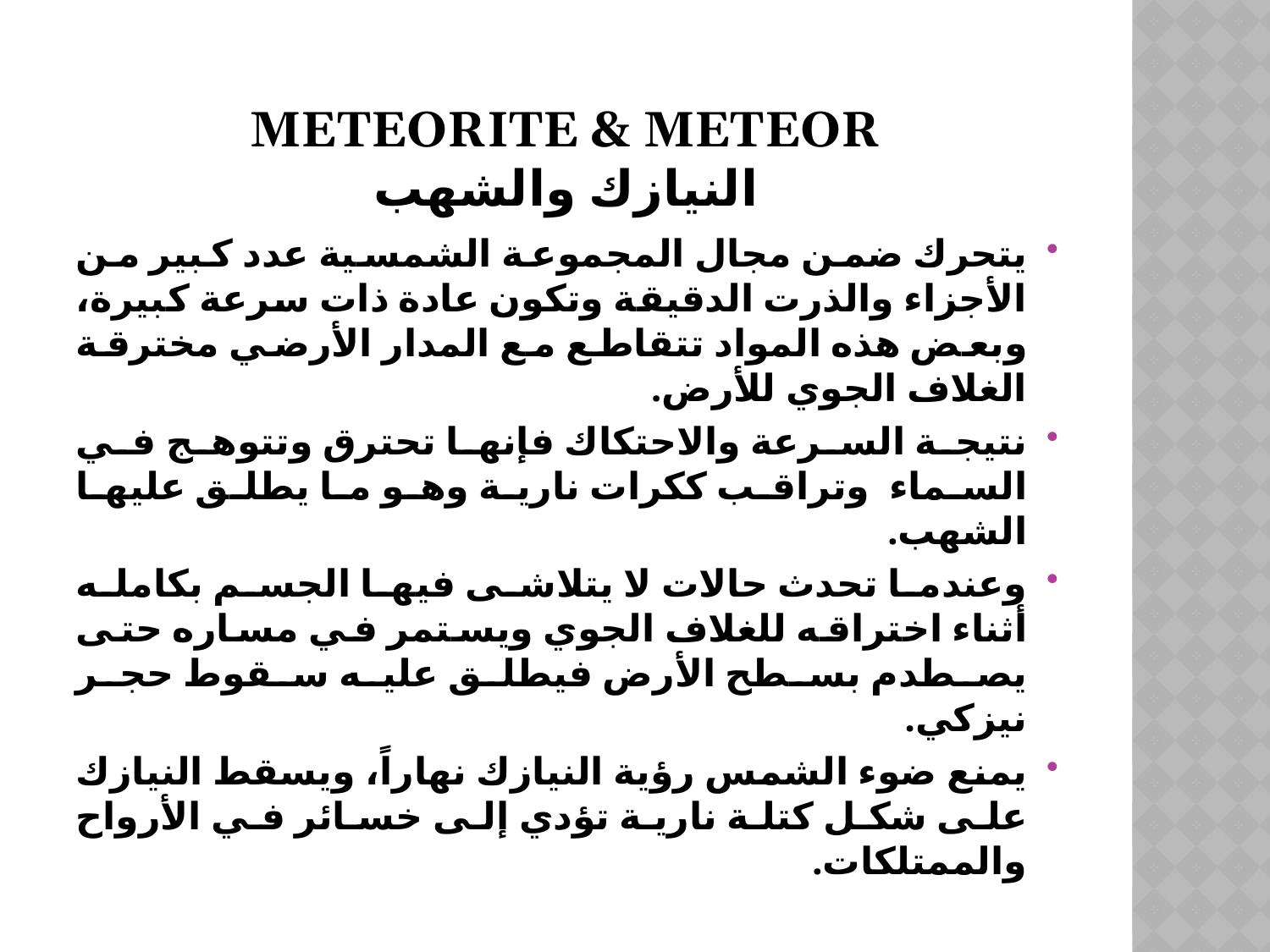

# METEORITE & METEOR النيازك والشهب
يتحرك ضمن مجال المجموعة الشمسية عدد كبير من الأجزاء والذرت الدقيقة وتكون عادة ذات سرعة كبيرة، وبعض هذه المواد تتقاطع مع المدار الأرضي مخترقة الغلاف الجوي للأرض.
نتيجة السرعة والاحتكاك فإنها تحترق وتتوهج في السماء  وتراقب ككرات نارية وهو ما يطلق عليها الشهب.
وعندما تحدث حالات لا يتلاشى فيها الجسم بكامله أثناء اختراقه للغلاف الجوي ويستمر في مساره حتى يصطدم بسطح الأرض فيطلق عليه سقوط حجر نيزكي.
يمنع ضوء الشمس رؤية النيازك نهاراً، ويسقط النيازك على شكل كتلة نارية تؤدي إلى خسائر في الأرواح والممتلكات.